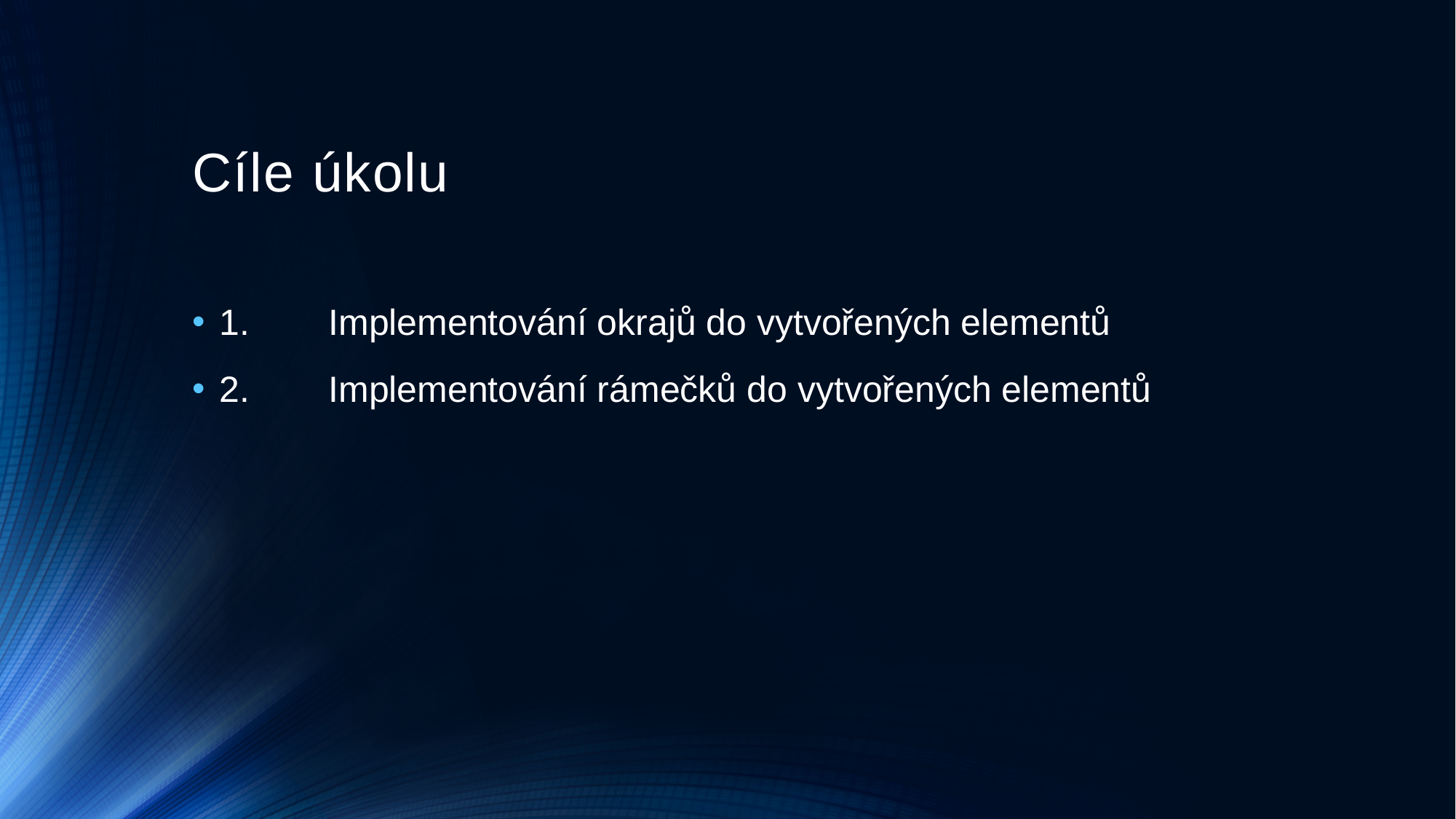

# Cíle úkolu

1.	Implementování okrajů do vytvořených elementů
2.	Implementování rámečků do vytvořených elementů